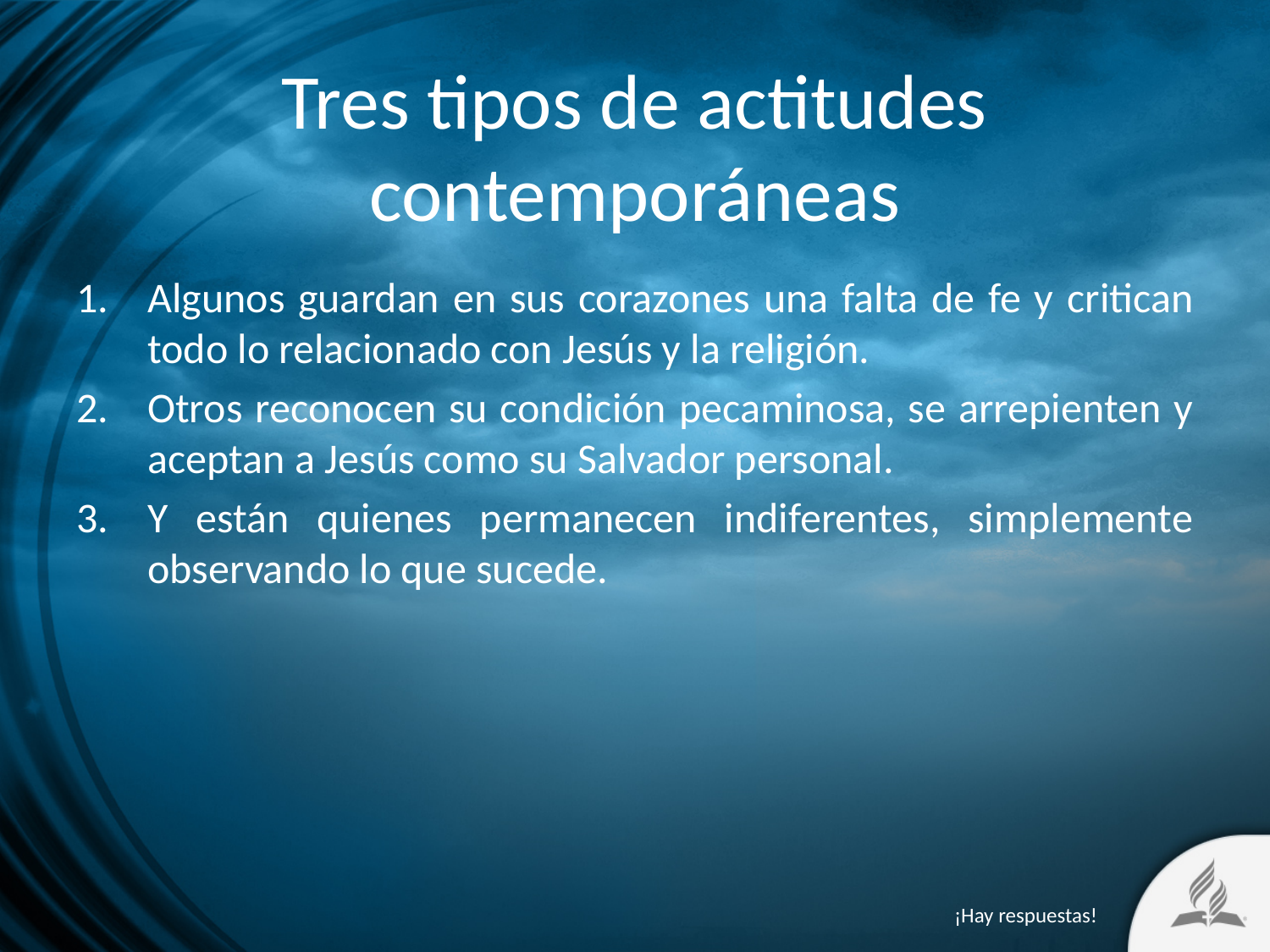

# Tres tipos de actitudes contemporáneas
Algunos guardan en sus corazones una falta de fe y critican todo lo relacionado con Jesús y la religión.
Otros reconocen su condición pecaminosa, se arrepienten y aceptan a Jesús como su Salvador personal.
Y están quienes permanecen indiferentes, simplemente observando lo que sucede.
¡Hay respuestas!